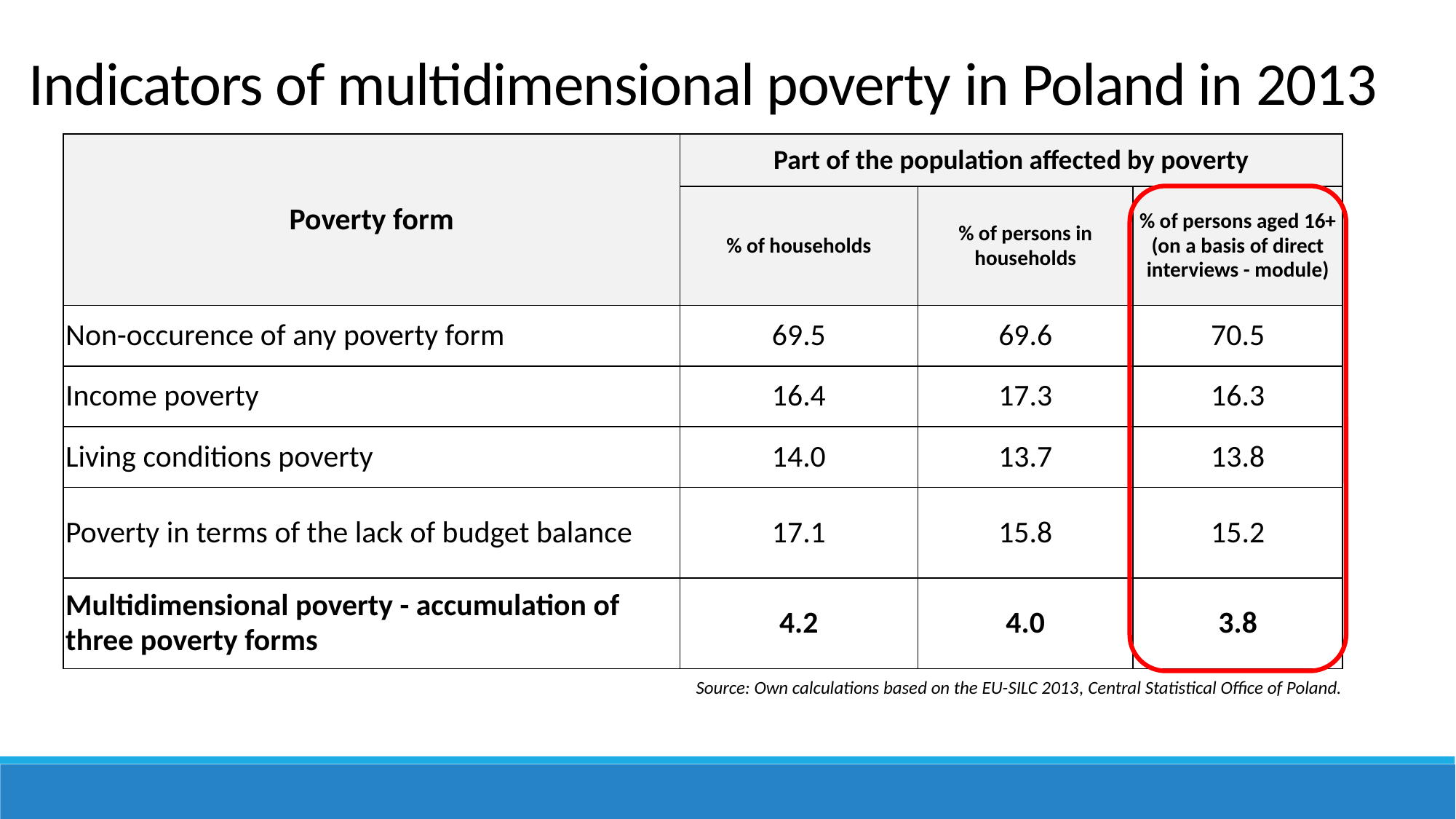

Indicators of multidimensional poverty in Poland in 2013
| Poverty form | Part of the population affected by poverty |  |  |
| --- | --- | --- | --- |
|  | % of households | % of persons in households | % of persons aged 16+ (on a basis of direct interviews - module) |
| Non-occurence of any poverty form | 69.5 | 69.6 | 70.5 |
| Income poverty | 16.4 | 17.3 | 16.3 |
| Living conditions poverty | 14.0 | 13.7 | 13.8 |
| Poverty in terms of the lack of budget balance | 17.1 | 15.8 | 15.2 |
| Multidimensional poverty - accumulation of three poverty forms | 4.2 | 4.0 | 3.8 |

Source: Own calculations based on the EU-SILC 2013, Central Statistical Office of Poland.